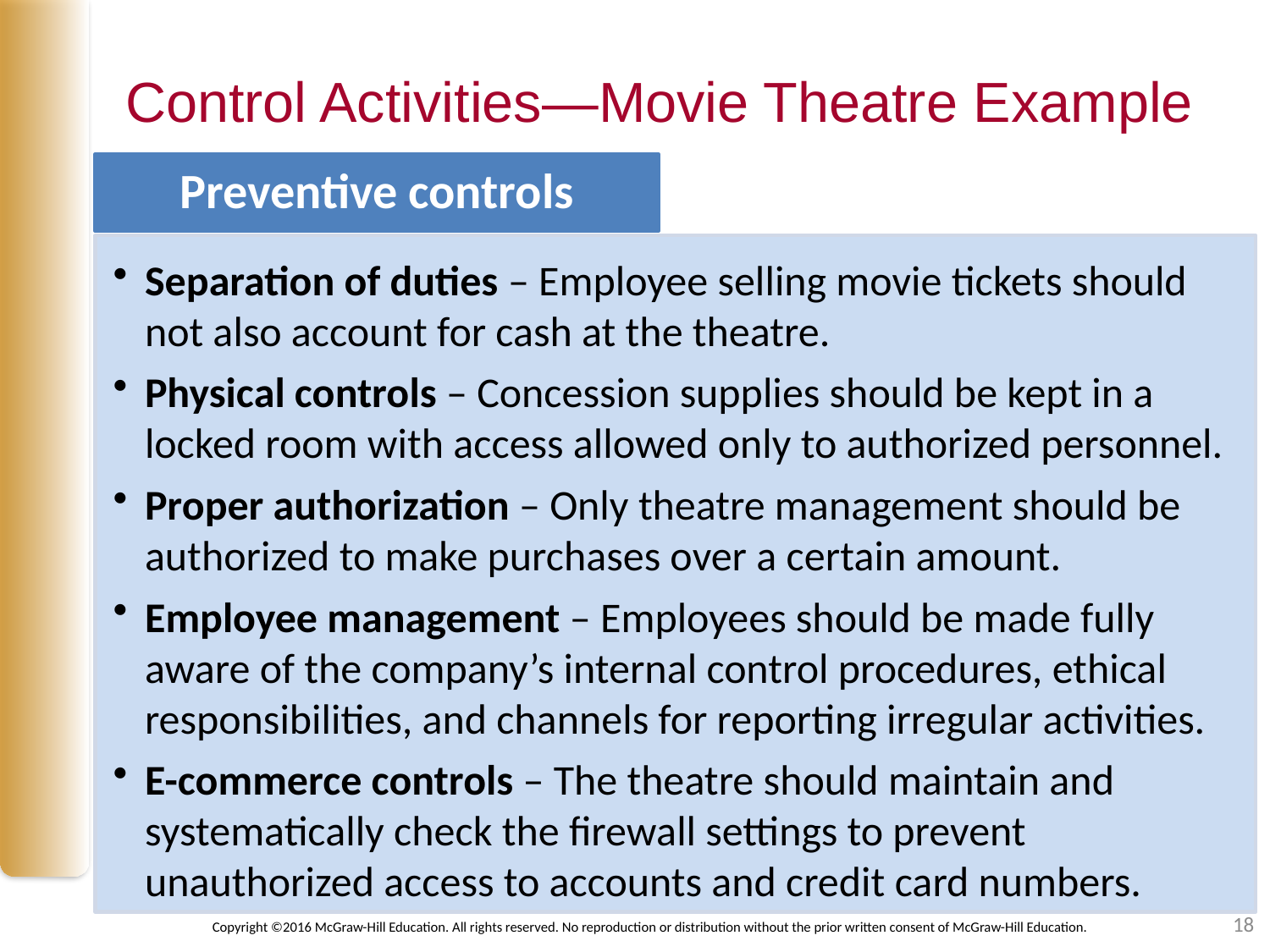

# Control Activities—Movie Theatre Example
Preventive controls
Separation of duties – Employee selling movie tickets should not also account for cash at the theatre.
Physical controls – Concession supplies should be kept in a locked room with access allowed only to authorized personnel.
Proper authorization – Only theatre management should be authorized to make purchases over a certain amount.
Employee management – Employees should be made fully aware of the company’s internal control procedures, ethical responsibilities, and channels for reporting irregular activities.
E-commerce controls – The theatre should maintain and systematically check the firewall settings to prevent unauthorized access to accounts and credit card numbers.
18
Copyright ©2016 McGraw-Hill Education. All rights reserved. No reproduction or distribution without the prior written consent of McGraw-Hill Education.